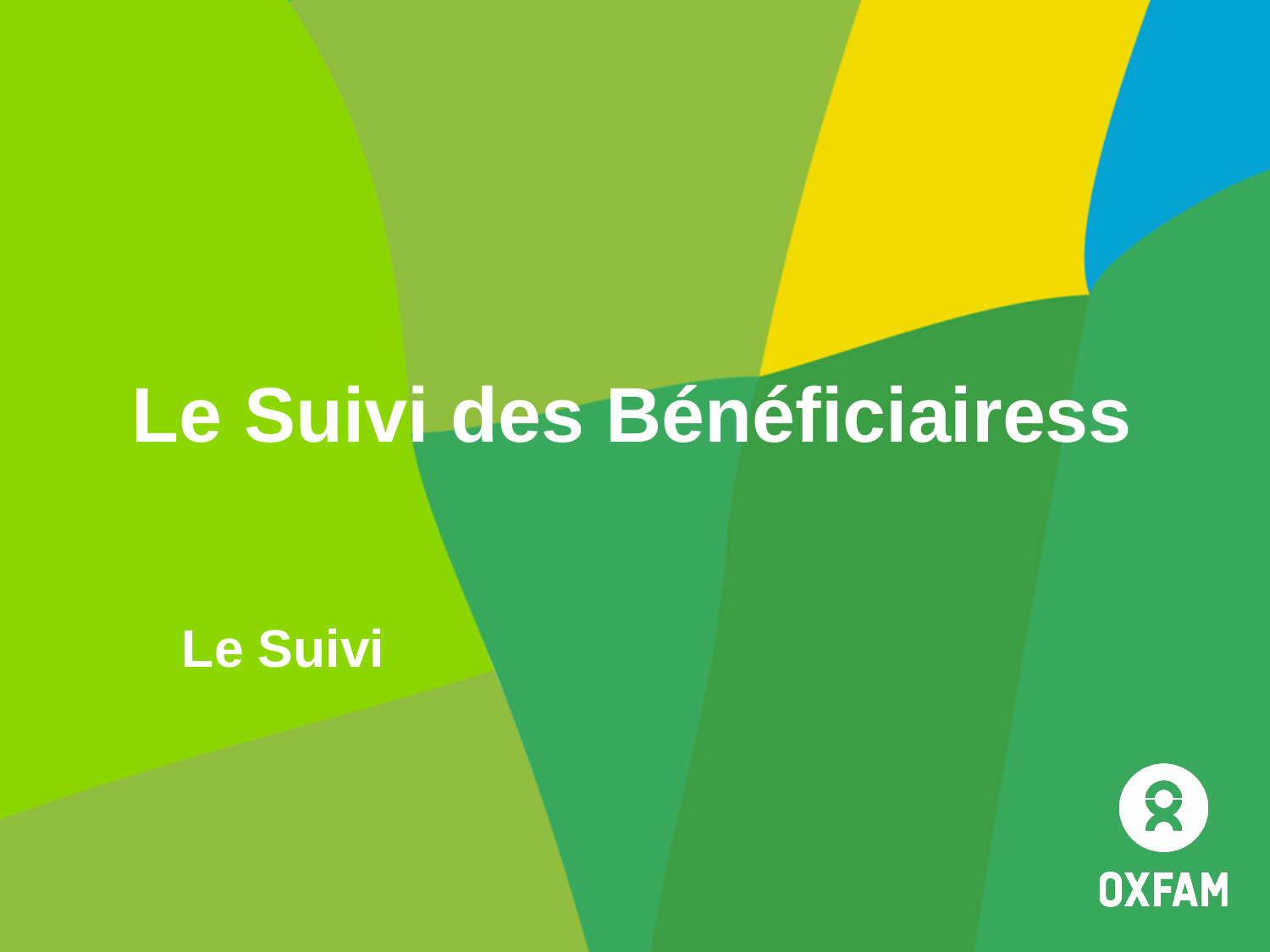

# Le Suivi des Bénéficiairess
	Le Suivi